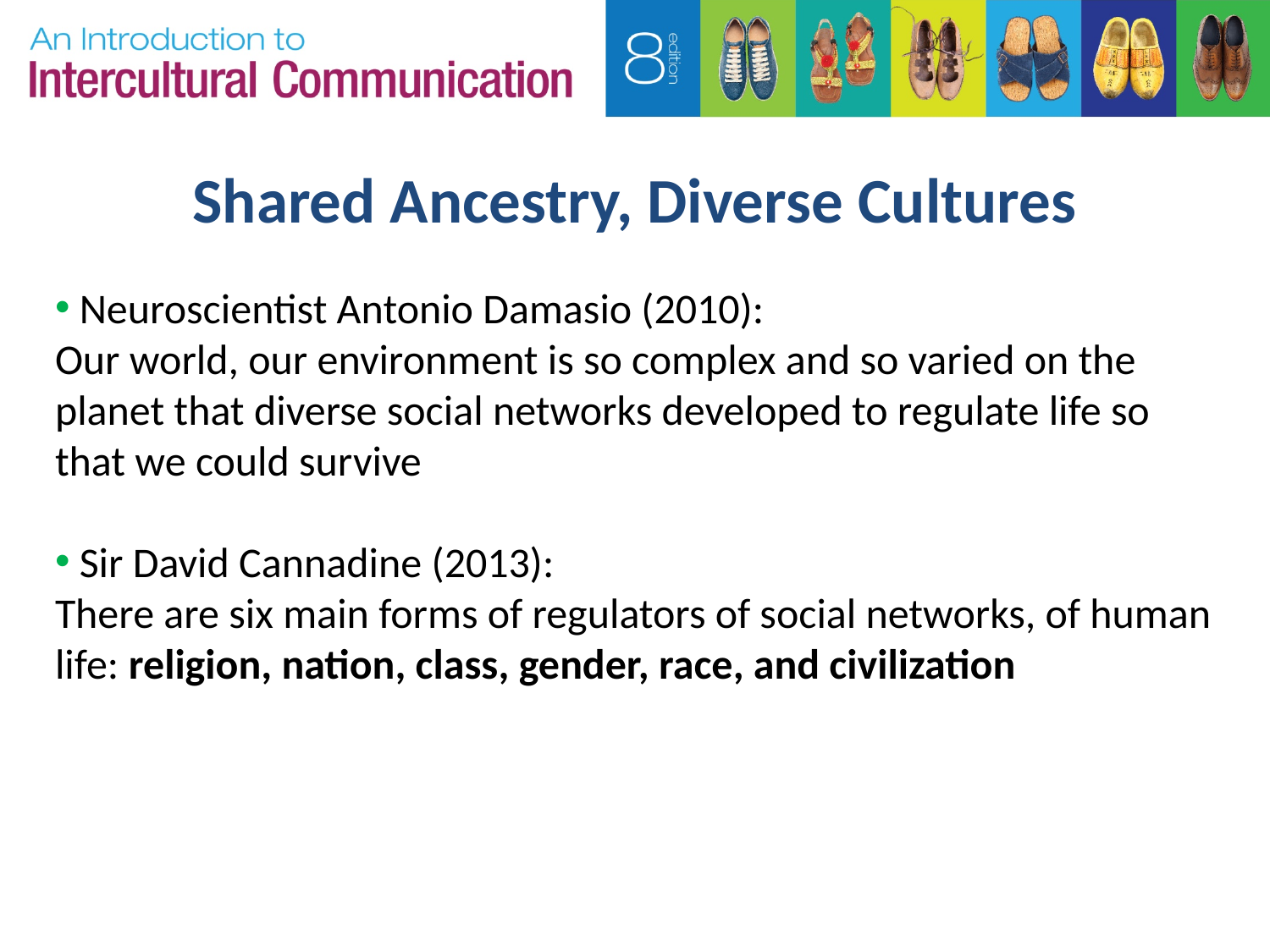

# Shared Ancestry, Diverse Cultures
 Neuroscientist Antonio Damasio (2010):
Our world, our environment is so complex and so varied on the planet that diverse social networks developed to regulate life so that we could survive

 Sir David Cannadine (2013):
There are six main forms of regulators of social networks, of human life: religion, nation, class, gender, race, and civilization